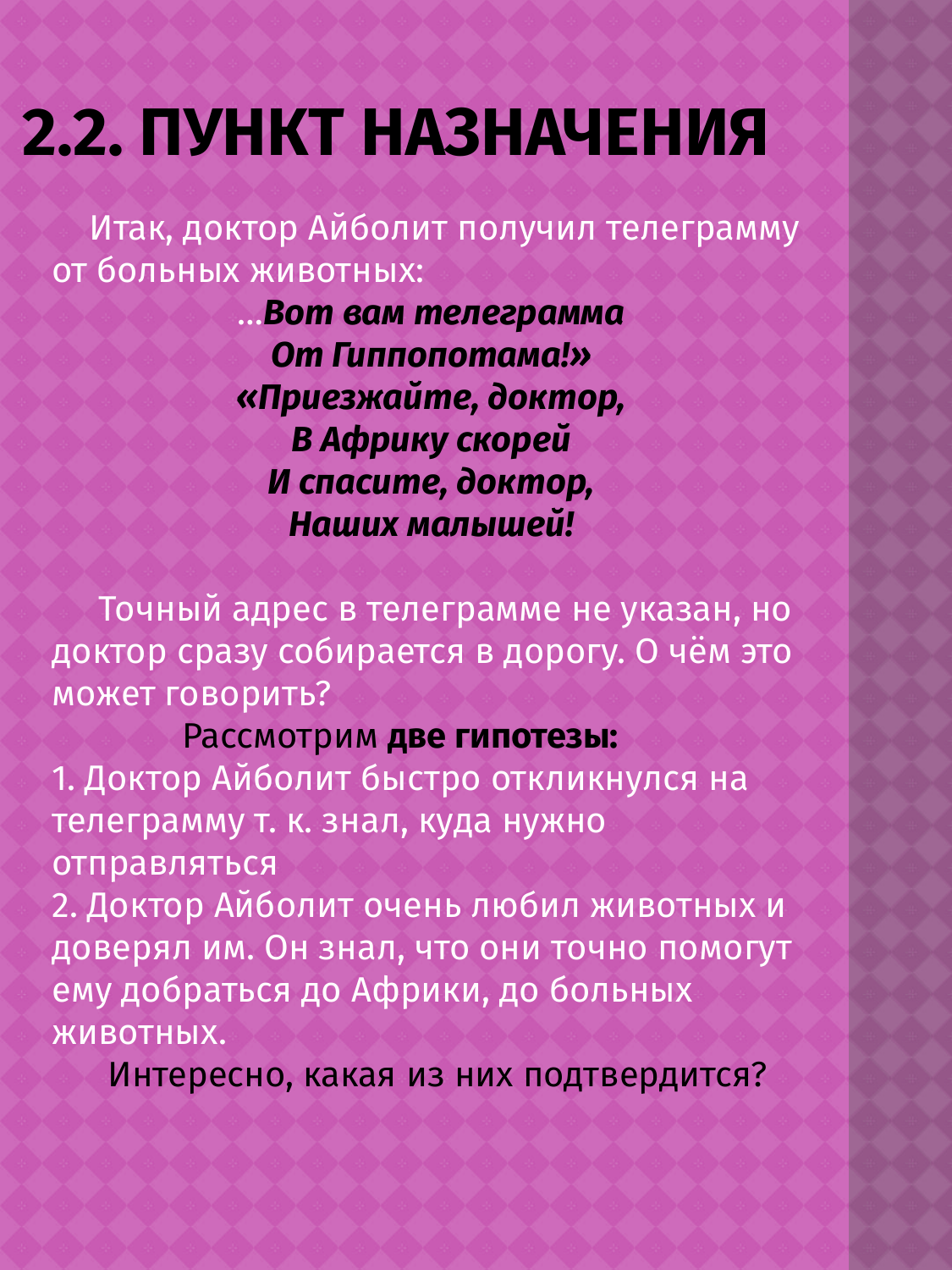

# 2.2. Пункт назначения

    Итак, доктор Айболит получил телеграмму от больных животных:
…Вот вам телеграмма
От Гиппопотама!»
«Приезжайте, доктор,
В Африку скорей
И спасите, доктор,
Наших малышей!

     Точный адрес в телеграмме не указан, но доктор сразу собирается в дорогу. О чём это может говорить?
              Рассмотрим две гипотезы:
1. Доктор Айболит быстро откликнулся на телеграмму т. к. знал, куда нужно отправляться
2. Доктор Айболит очень любил животных и доверял им. Он знал, что они точно помогут ему добраться до Африки, до больных животных.
      Интересно, какая из них подтвердится?